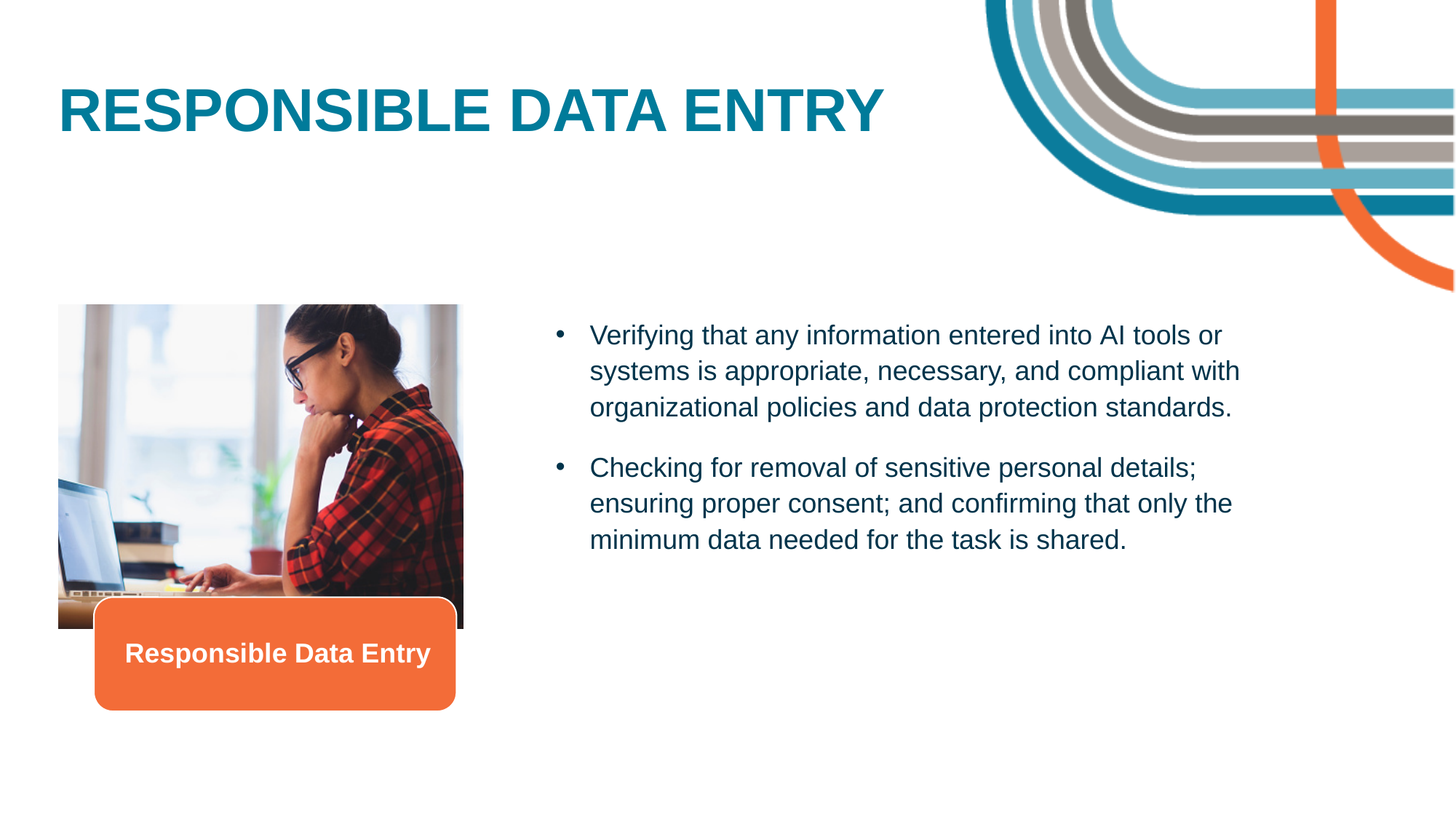

RESPONSIBLE DATA ENTRY

Responsible Data Entry
Verifying that any information entered into AI tools or systems is appropriate, necessary, and compliant with organizational policies and data protection standards.
Checking for removal of sensitive personal details; ensuring proper consent; and confirming that only the minimum data needed for the task is shared.